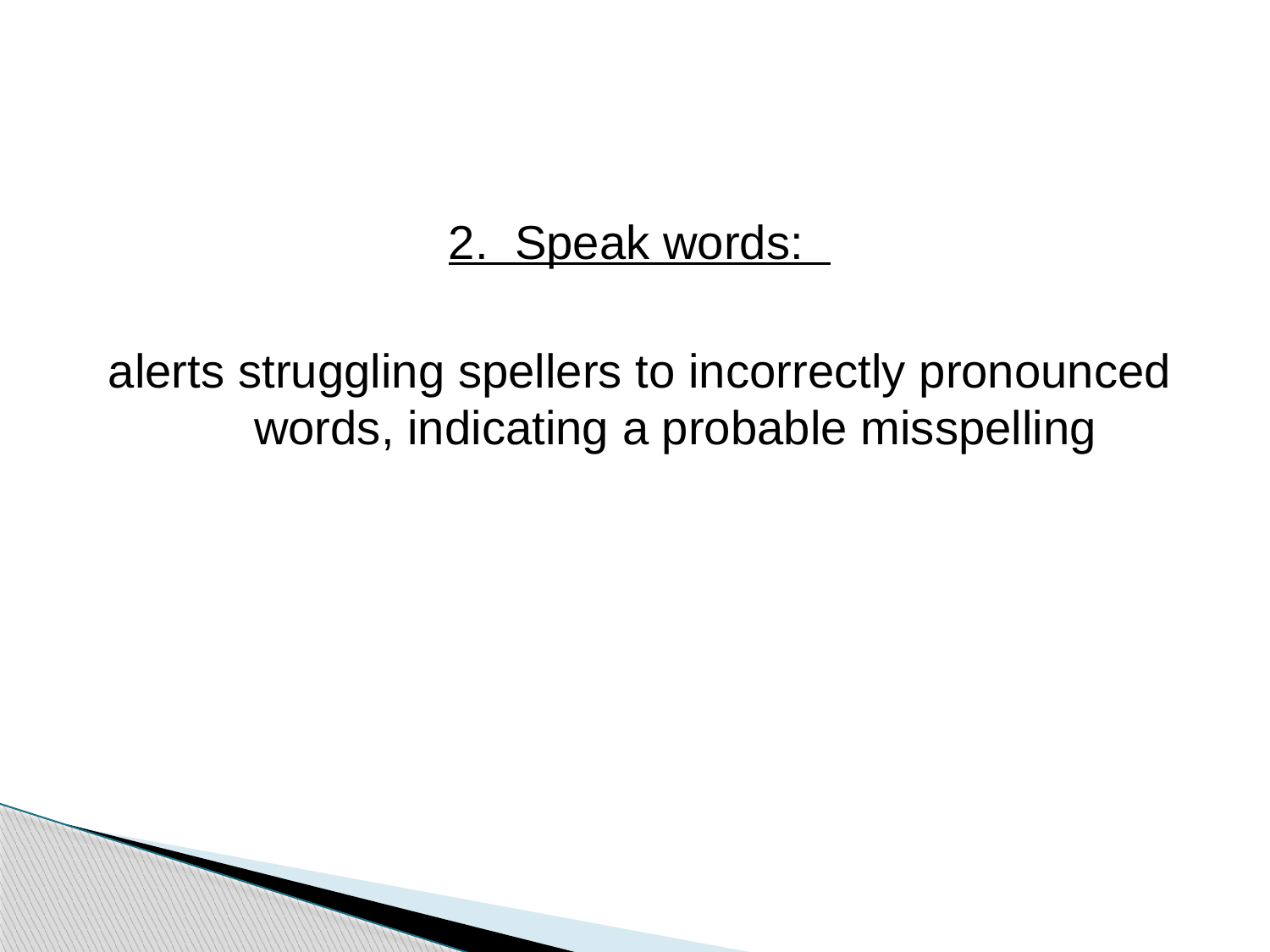

#
2.  Speak words:

alerts struggling spellers to incorrectly pronounced words, indicating a probable misspelling